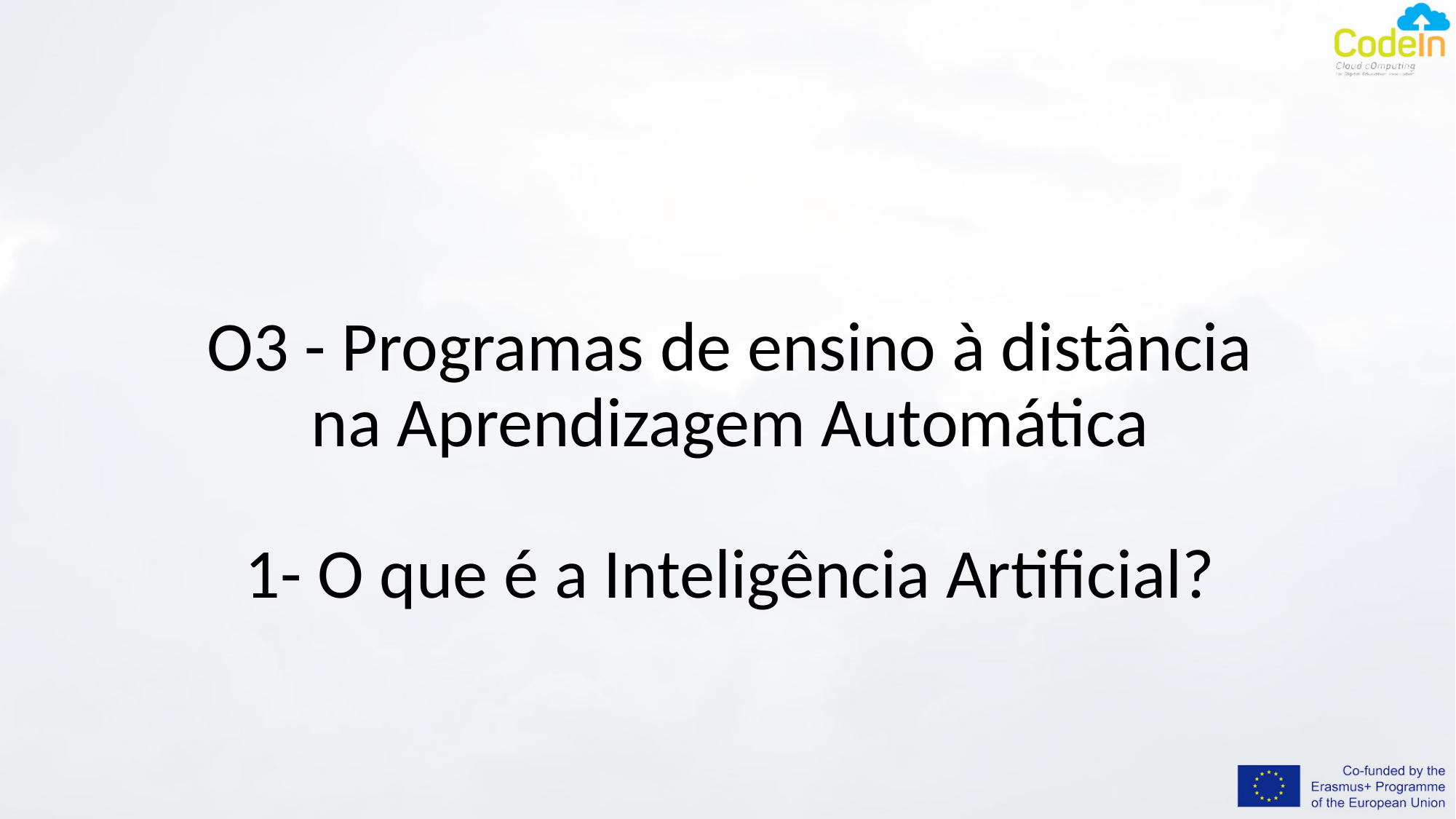

# O3 - Programas de ensino à distância na Aprendizagem Automática 1- O que é a Inteligência Artificial?